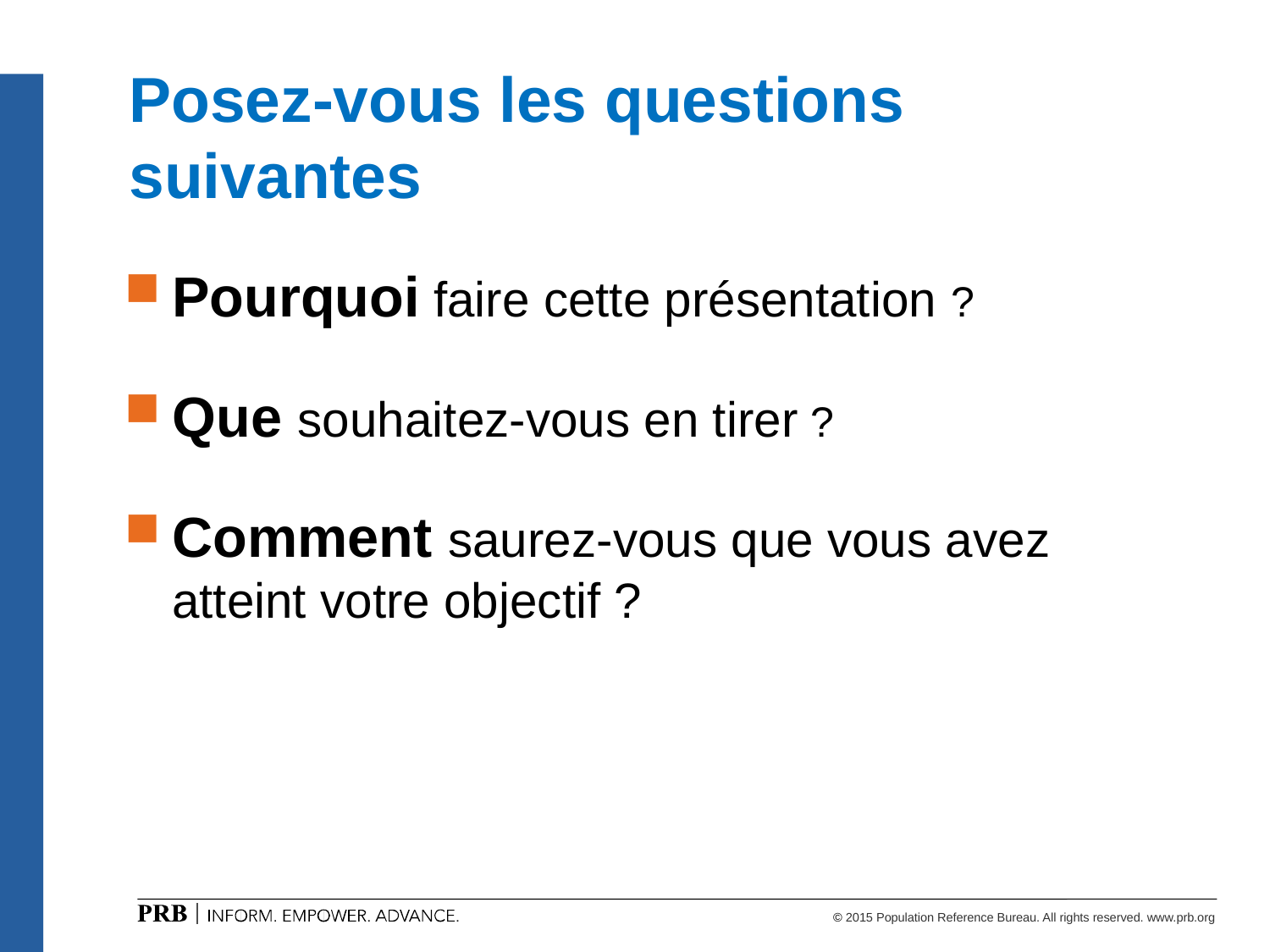

# Posez-vous les questions suivantes
Pourquoi faire cette présentation ?
Que souhaitez-vous en tirer ?
Comment saurez-vous que vous avez atteint votre objectif ?